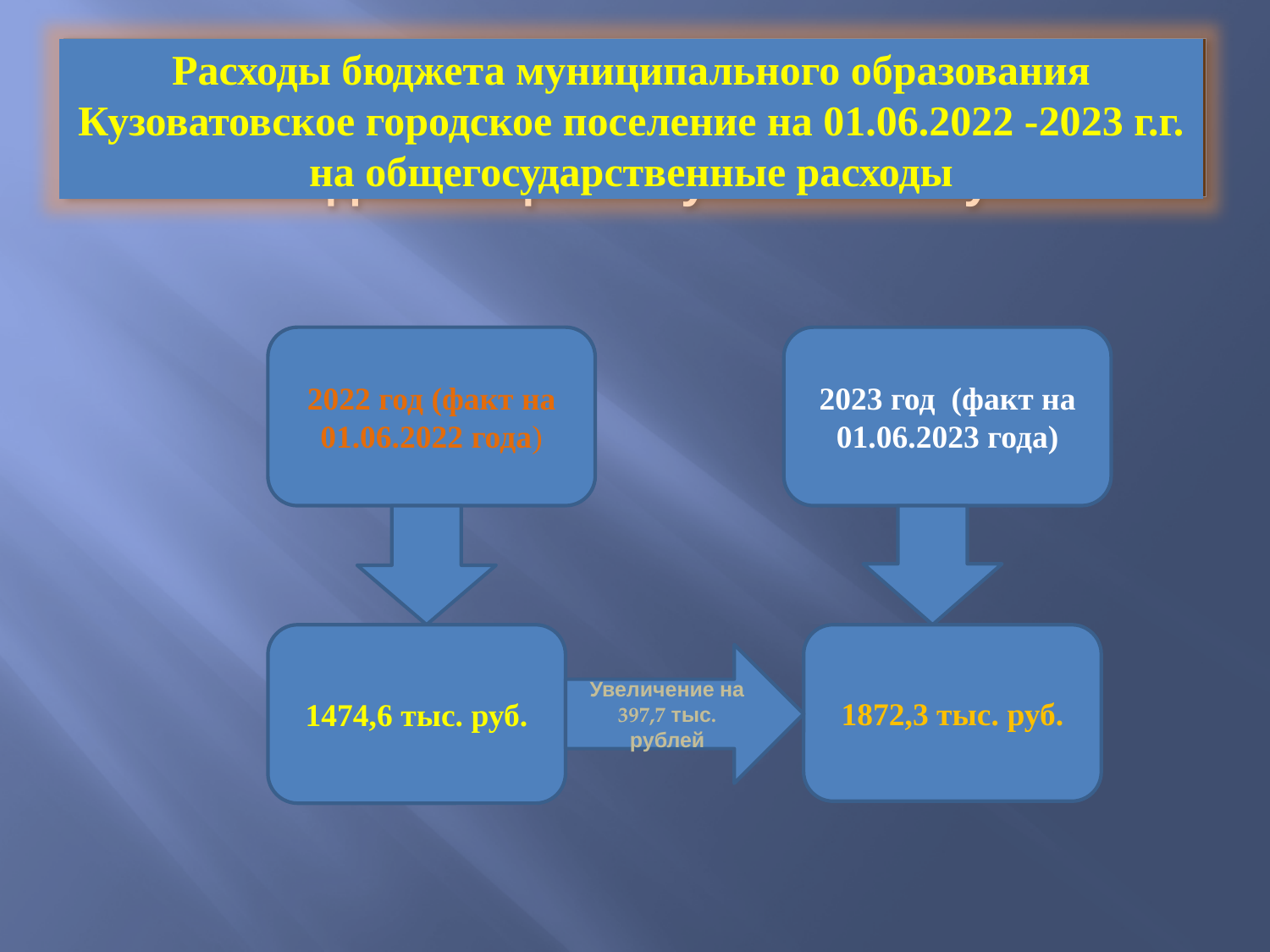

# Расходы бюджета муниципального образования «Кузоватовский район» на 2014 год на социальную политику
Расходы бюджета муниципального образования Кузоватовское городское поселение на 01.06.2022 -2023 г.г. на общегосударственные расходы
2022 год (факт на 01.06.2022 года)
2023 год  (факт на 01.06.2023 года)

1474,6 тыс. руб.
1872,3 тыс. руб.
Увеличение на 397,7 тыс. рублей